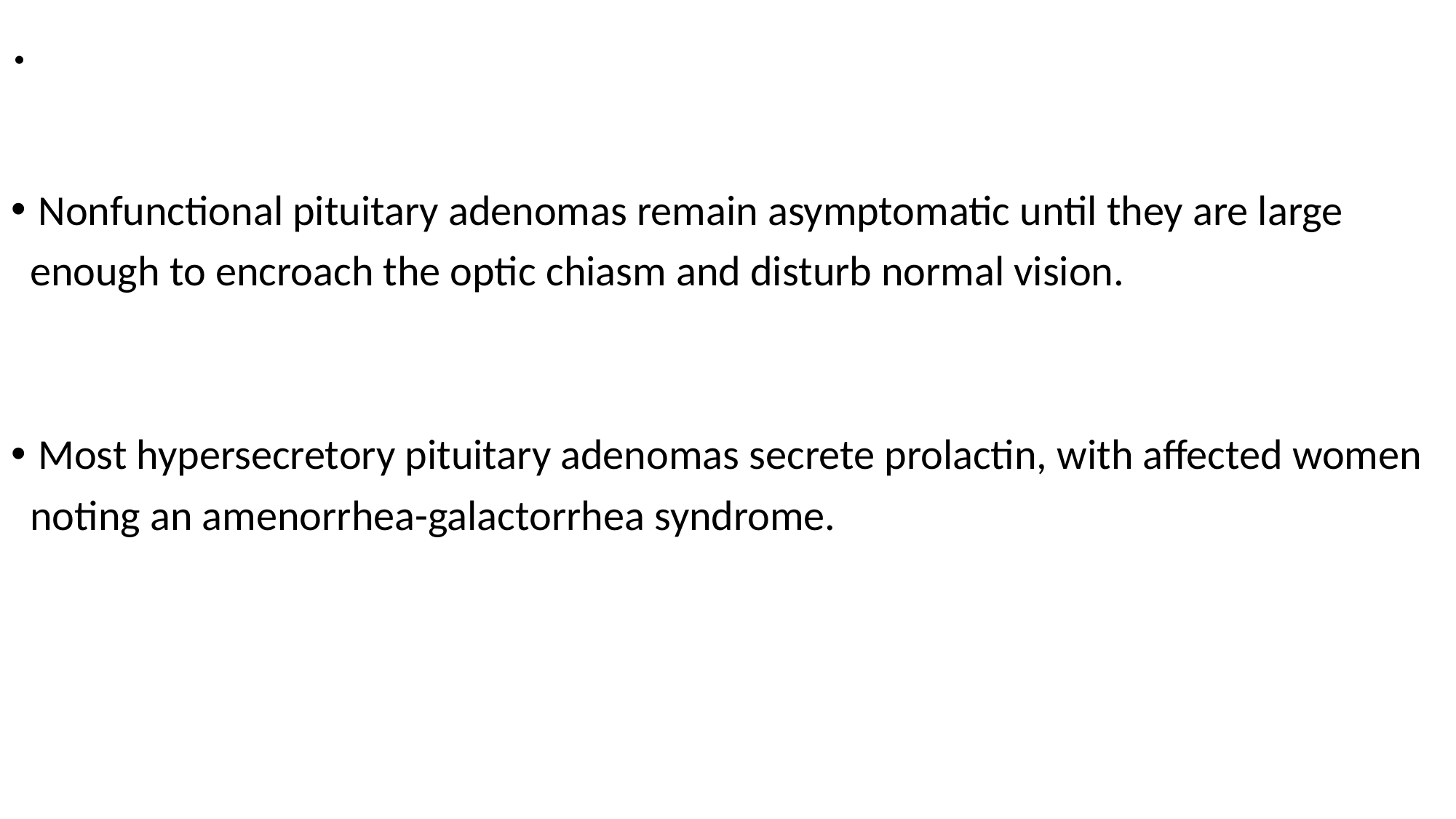

# .

Nonfunctional pituitary adenomas remain asymptomatic until they are large
  enough to encroach the optic chiasm and disturb normal vision.

Most hypersecretory pituitary adenomas secrete prolactin, with affected women
  noting an amenorrhea-galactorrhea syndrome.